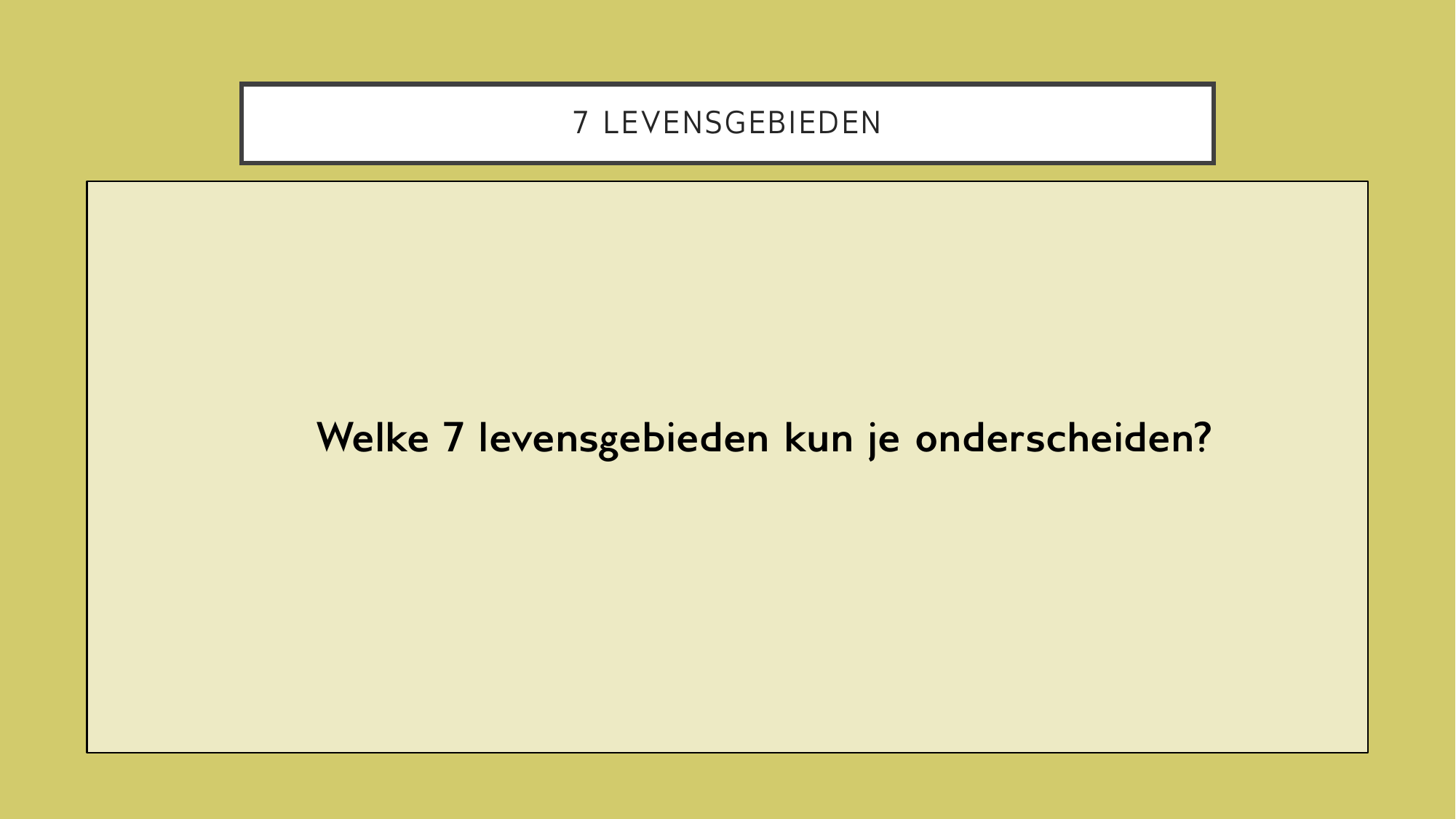

# 7 levensgebieden

Welke 7 levensgebieden kun je onderscheiden?